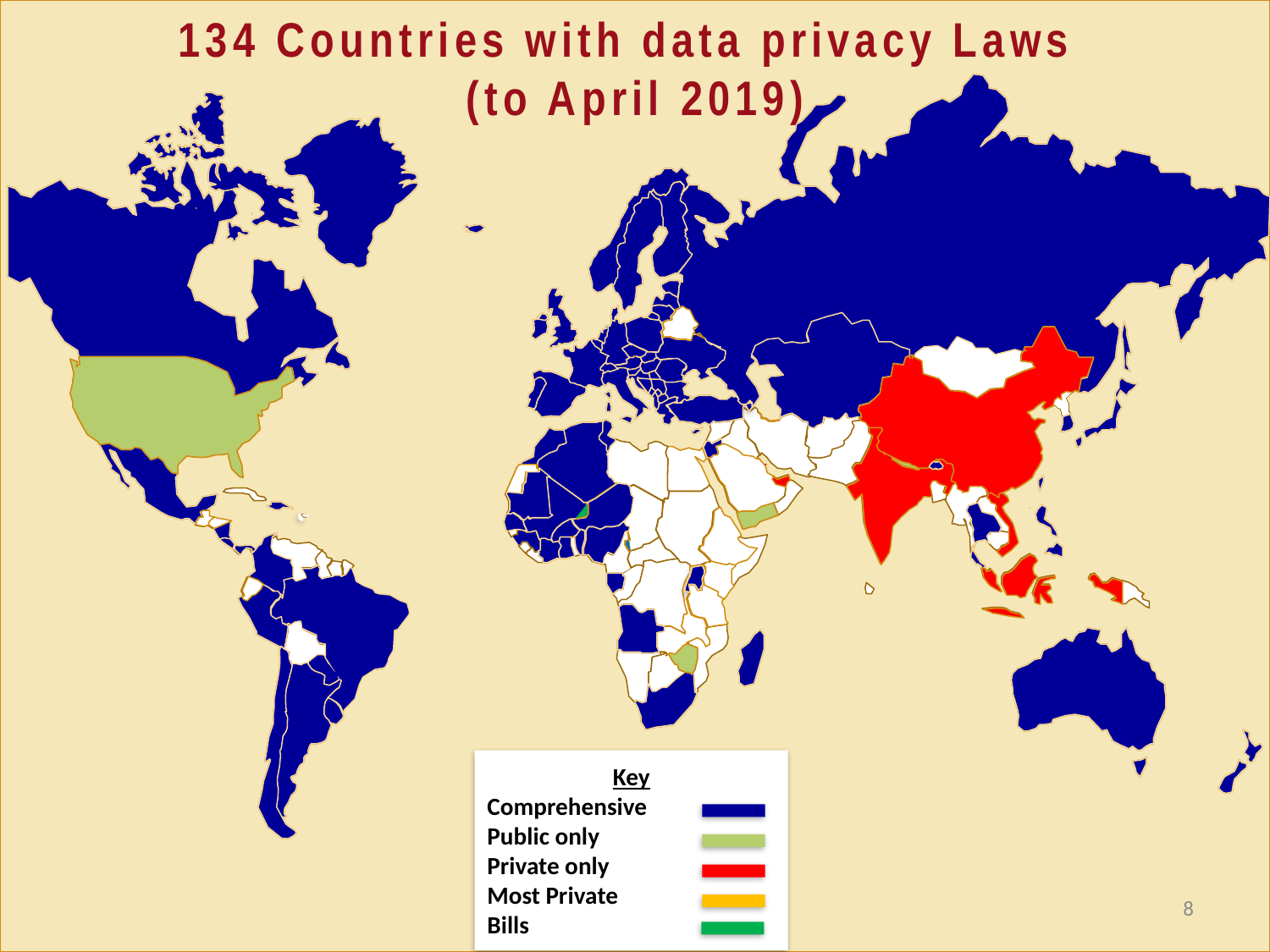

134 Countries with data privacy Laws
(to April 2019)

Key
Comprehensive
Public only
Private only
Most Private
Bills

8